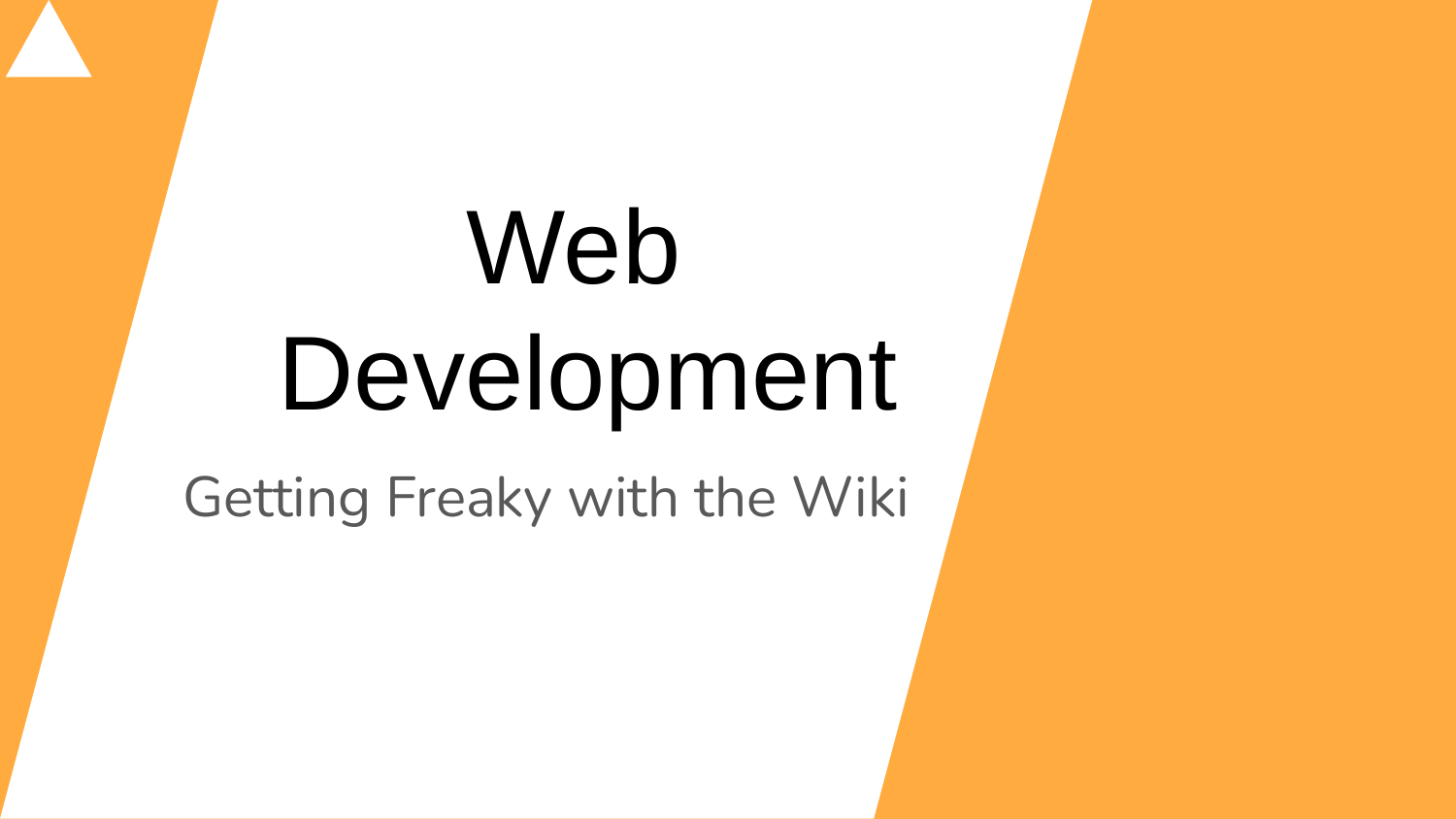

# Web
Development
Getting Freaky with the Wiki